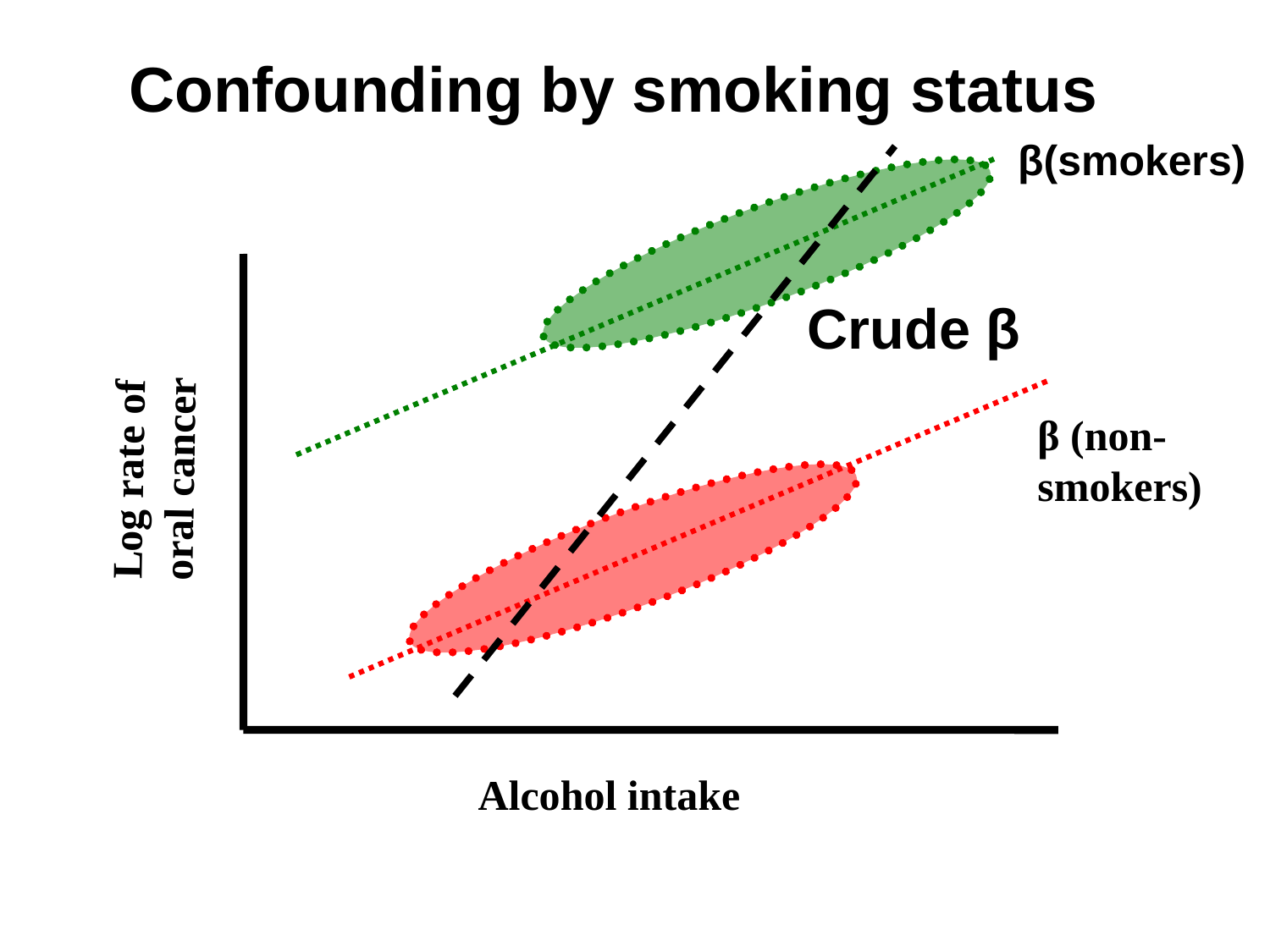

Confounding by smoking status
β(smokers)

Crude β

Log rate of oral cancer
β (non-smokers)

Alcohol intake